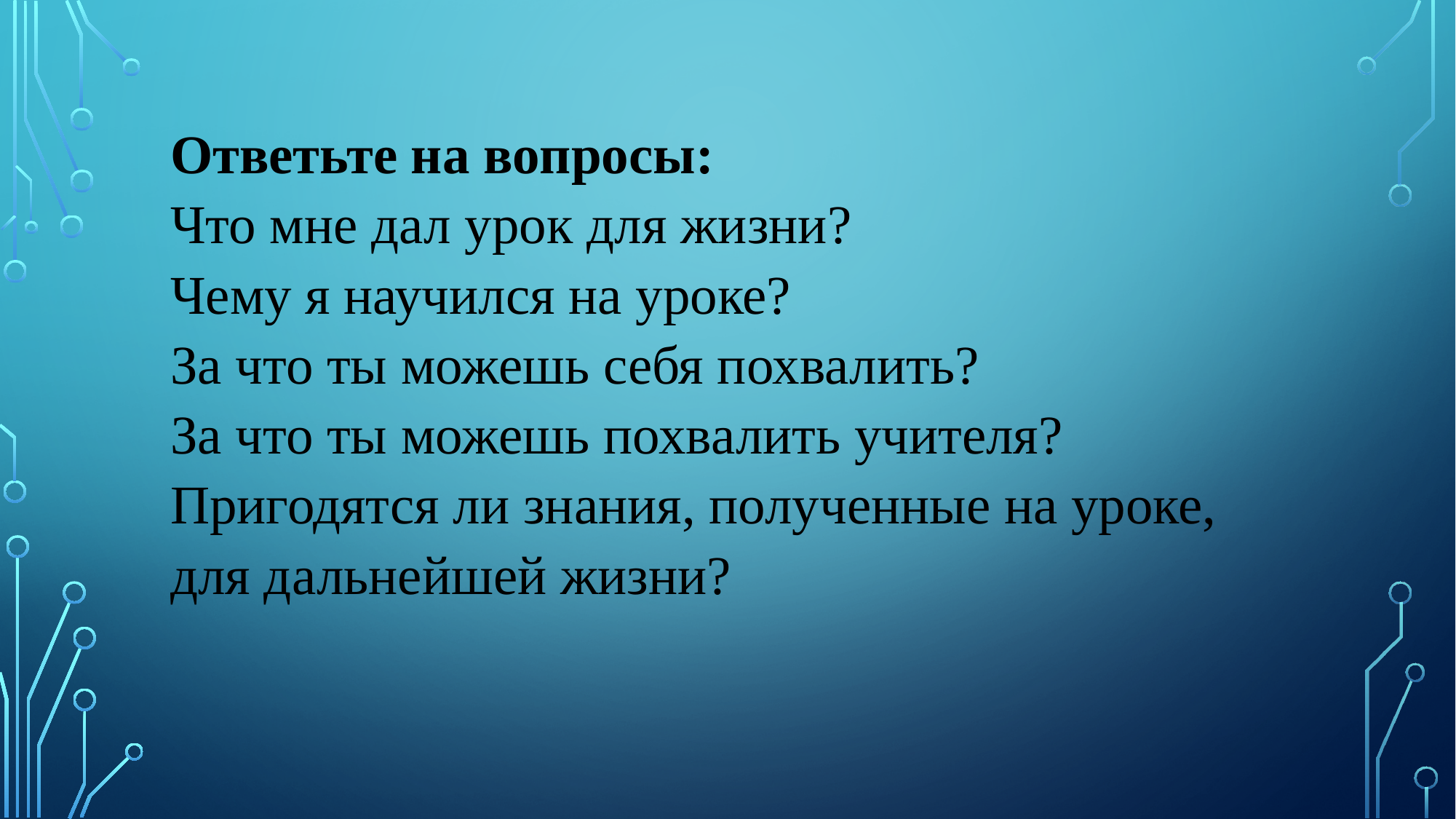

Ответьте на вопросы:
Что мне дал урок для жизни?
Чему я научился на уроке?
За что ты можешь себя похвалить?
За что ты можешь похвалить учителя?
Пригодятся ли знания, полученные на уроке, для дальнейшей жизни?